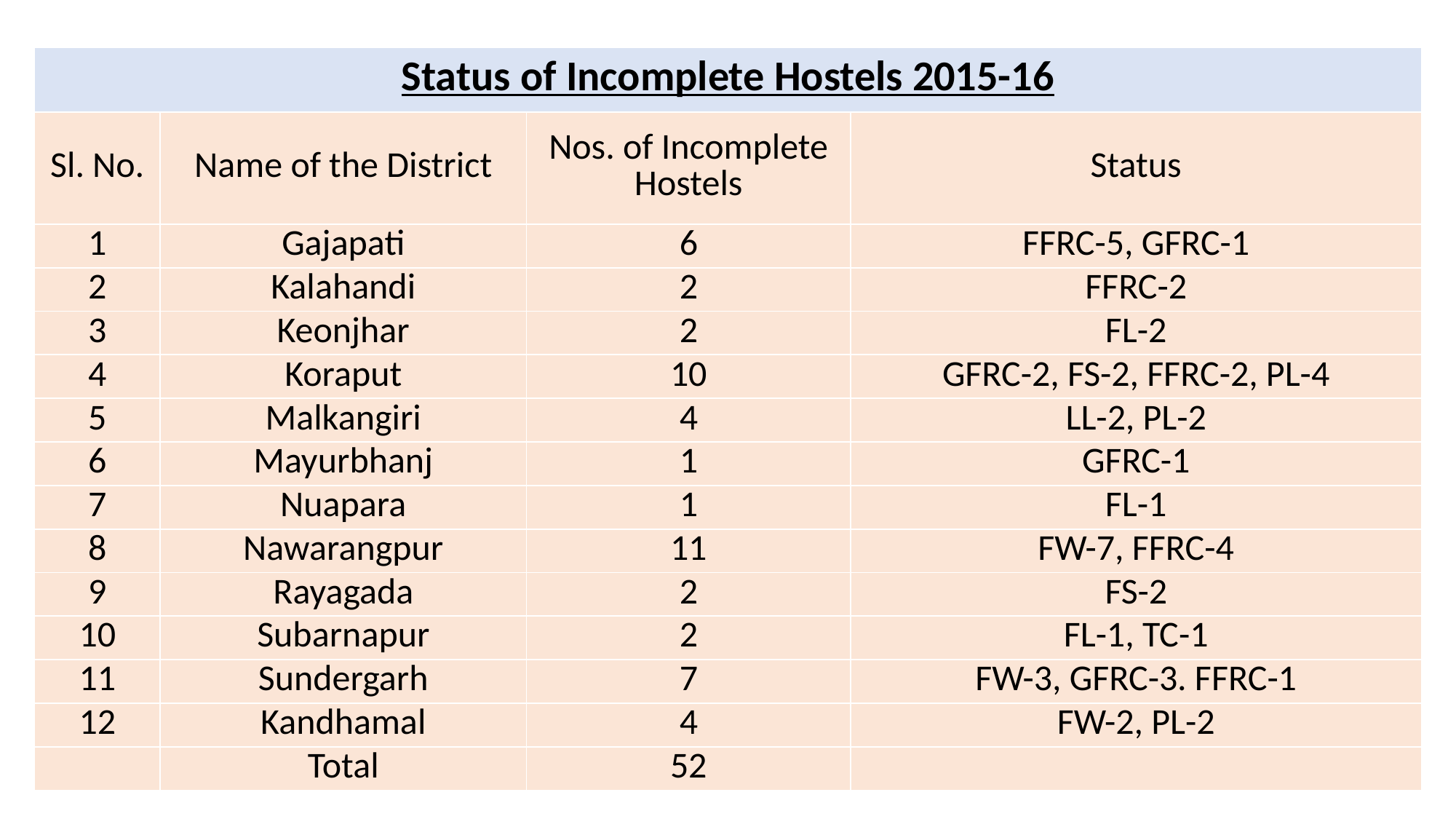

| Status of Incomplete Hostels 2015-16 |  |  |  |
| --- | --- | --- | --- |
| Sl. No. | Name of the District | Nos. of Incomplete Hostels | Status |
| 1 | Gajapati | 6 | FFRC-5, GFRC-1 |
| 2 | Kalahandi | 2 | FFRC-2 |
| 3 | Keonjhar | 2 | FL-2 |
| 4 | Koraput | 10 | GFRC-2, FS-2, FFRC-2, PL-4 |
| 5 | Malkangiri | 4 | LL-2, PL-2 |
| 6 | Mayurbhanj | 1 | GFRC-1 |
| 7 | Nuapara | 1 | FL-1 |
| 8 | Nawarangpur | 11 | FW-7, FFRC-4 |
| 9 | Rayagada | 2 | FS-2 |
| 10 | Subarnapur | 2 | FL-1, TC-1 |
| 11 | Sundergarh | 7 | FW-3, GFRC-3. FFRC-1 |
| 12 | Kandhamal | 4 | FW-2, PL-2 |
|  | Total | 52 |  |